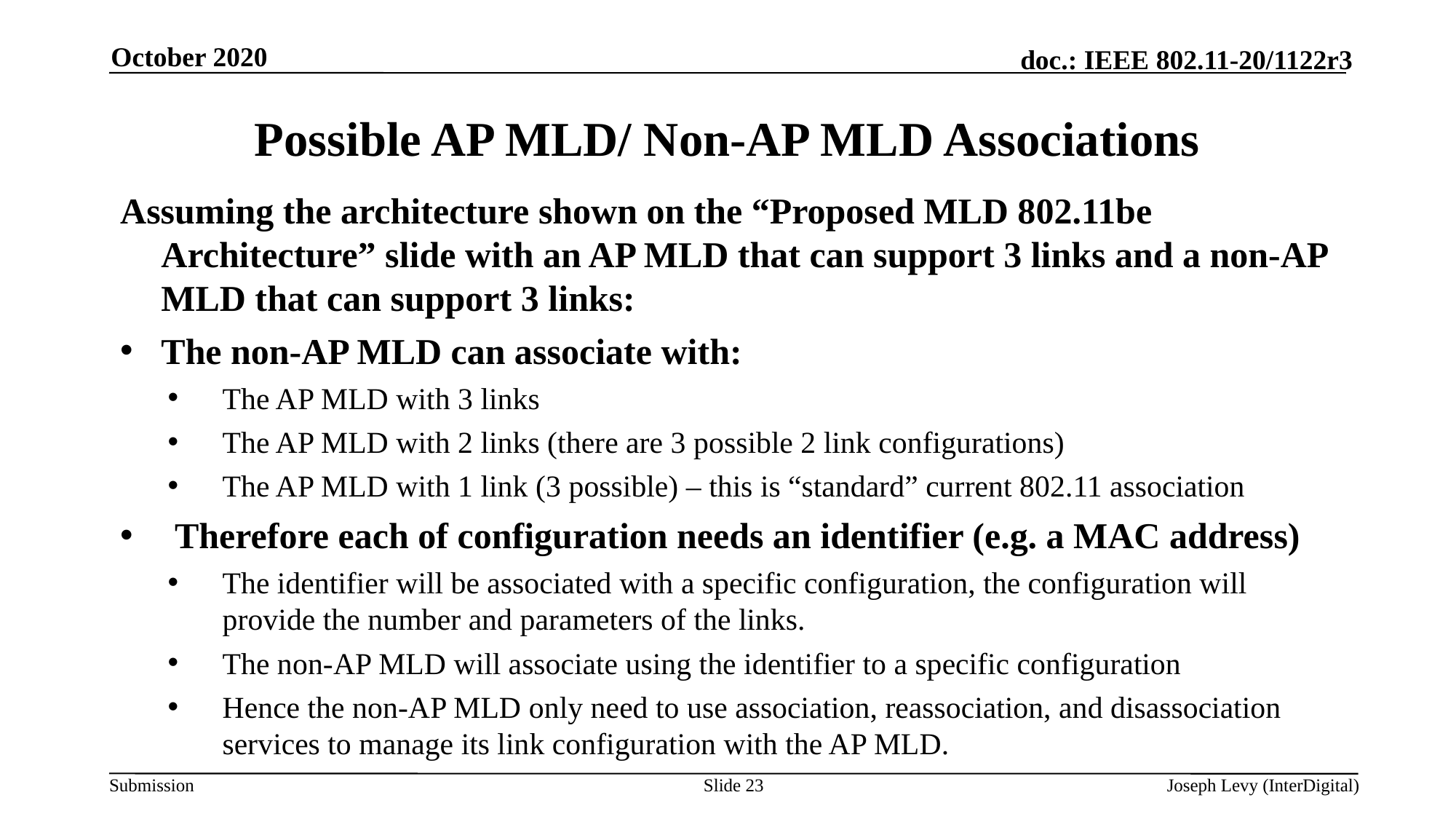

October 2020
# Possible AP MLD/ Non-AP MLD Associations
Assuming the architecture shown on the “Proposed MLD 802.11be Architecture” slide with an AP MLD that can support 3 links and a non-AP MLD that can support 3 links:
The non-AP MLD can associate with:
The AP MLD with 3 links
The AP MLD with 2 links (there are 3 possible 2 link configurations)
The AP MLD with 1 link (3 possible) – this is “standard” current 802.11 association
Therefore each of configuration needs an identifier (e.g. a MAC address)
The identifier will be associated with a specific configuration, the configuration will provide the number and parameters of the links.
The non-AP MLD will associate using the identifier to a specific configuration
Hence the non-AP MLD only need to use association, reassociation, and disassociation services to manage its link configuration with the AP MLD.
Slide 23
Joseph Levy (InterDigital)